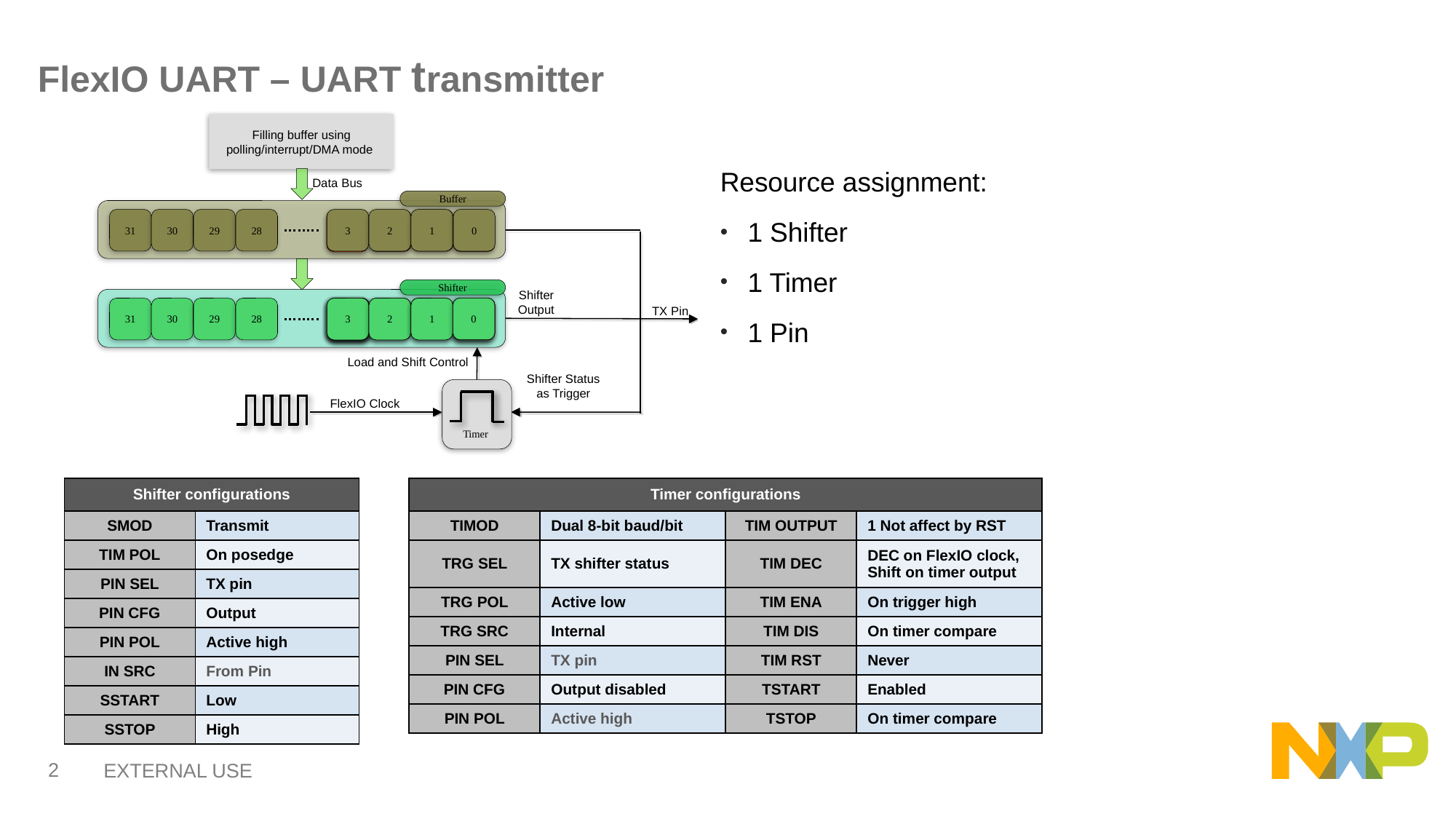

# FlexIO UART – UART transmitter
Filling buffer using polling/interrupt/DMA mode
Resource assignment:
1 Shifter
1 Timer
1 Pin

Data Bus
Buffer

31
30
29
28
3
2
1
0
D1
D2
D0
D3
Trigger

Shifter
Shifter Output

D7
D6
D5
D4
D3
D2
D1
Start
0
0
stop
D0
TX Pin
31
30
29
28
3
3
2
2
1
1
Load and Shift Control
Shifter Status as Trigger

Timer
FlexIO Clock
| Shifter configurations |  |
| --- | --- |
| SMOD | Transmit |
| TIM POL | On posedge |
| PIN SEL | TX pin |
| PIN CFG | Output |
| PIN POL | Active high |
| IN SRC | From Pin |
| SSTART | Low |
| SSTOP | High |
| Timer configurations |  |  |  |
| --- | --- | --- | --- |
| TIMOD | Dual 8-bit baud/bit | TIM OUTPUT | 1 Not affect by RST |
| TRG SEL | TX shifter status | TIM DEC | DEC on FlexIO clock, Shift on timer output |
| TRG POL | Active low | TIM ENA | On trigger high |
| TRG SRC | Internal | TIM DIS | On timer compare |
| PIN SEL | TX pin | TIM RST | Never |
| PIN CFG | Output disabled | TSTART | Enabled |
| PIN POL | Active high | TSTOP | On timer compare |